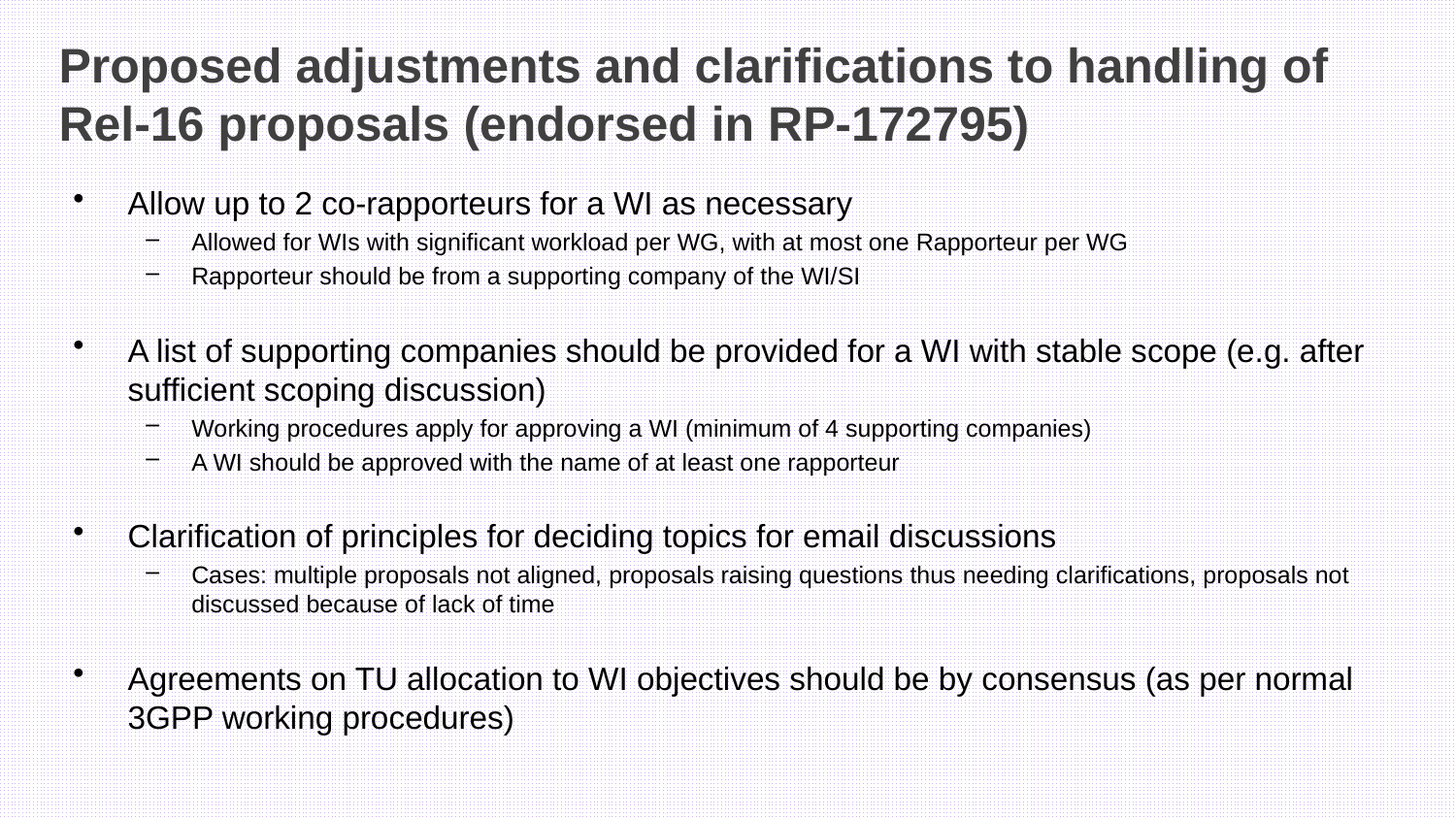

# Proposed adjustments and clarifications to handling of Rel-16 proposals (endorsed in RP-172795)
Allow up to 2 co-rapporteurs for a WI as necessary
Allowed for WIs with significant workload per WG, with at most one Rapporteur per WG
Rapporteur should be from a supporting company of the WI/SI

A list of supporting companies should be provided for a WI with stable scope (e.g. after sufficient scoping discussion)
Working procedures apply for approving a WI (minimum of 4 supporting companies)
A WI should be approved with the name of at least one rapporteur

Clarification of principles for deciding topics for email discussions
Cases: multiple proposals not aligned, proposals raising questions thus needing clarifications, proposals not discussed because of lack of time

Agreements on TU allocation to WI objectives should be by consensus (as per normal 3GPP working procedures)